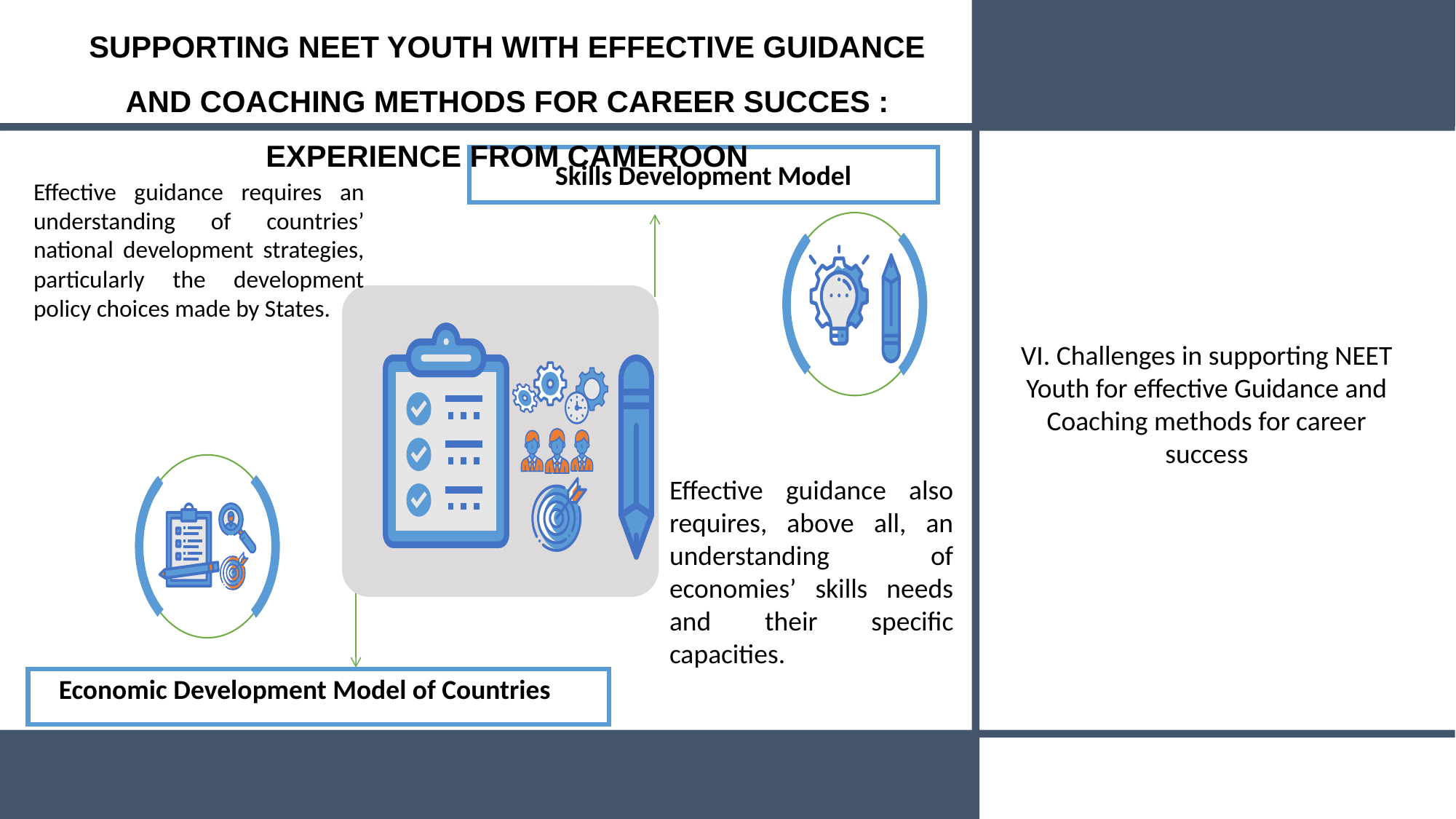

SUPPORTING NEET YOUTH WITH EFFECTIVE GUIDANCE AND COACHING METHODS FOR CAREER SUCCES : EXPERIENCE FROM CAMEROON

Skills Development Model
Economic Development Model of Countries

Effective guidance requires an understanding of countries’ national development strategies, particularly the development policy choices made by States.

Effective guidance also requires, above all, an understanding of economies’ skills needs and their specific capacities.
VI. Challenges in supporting NEET Youth for effective Guidance and Coaching methods for career success